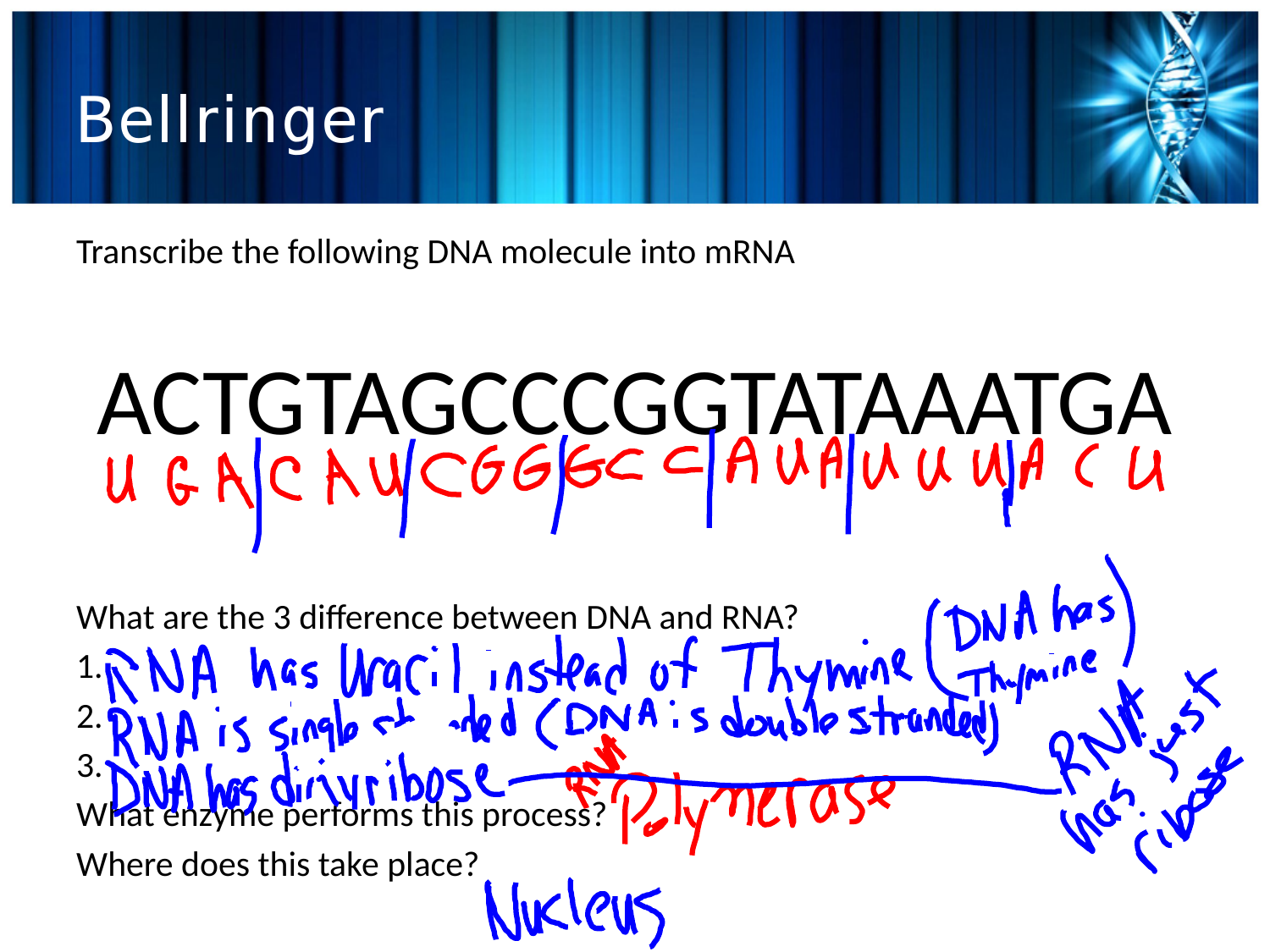

# Bellringer
Transcribe the following DNA molecule into mRNA

ACTGTAGCCCGGTATAAATGA

What are the 3 difference between DNA and RNA?

What enzyme performs this process?
Where does this take place?